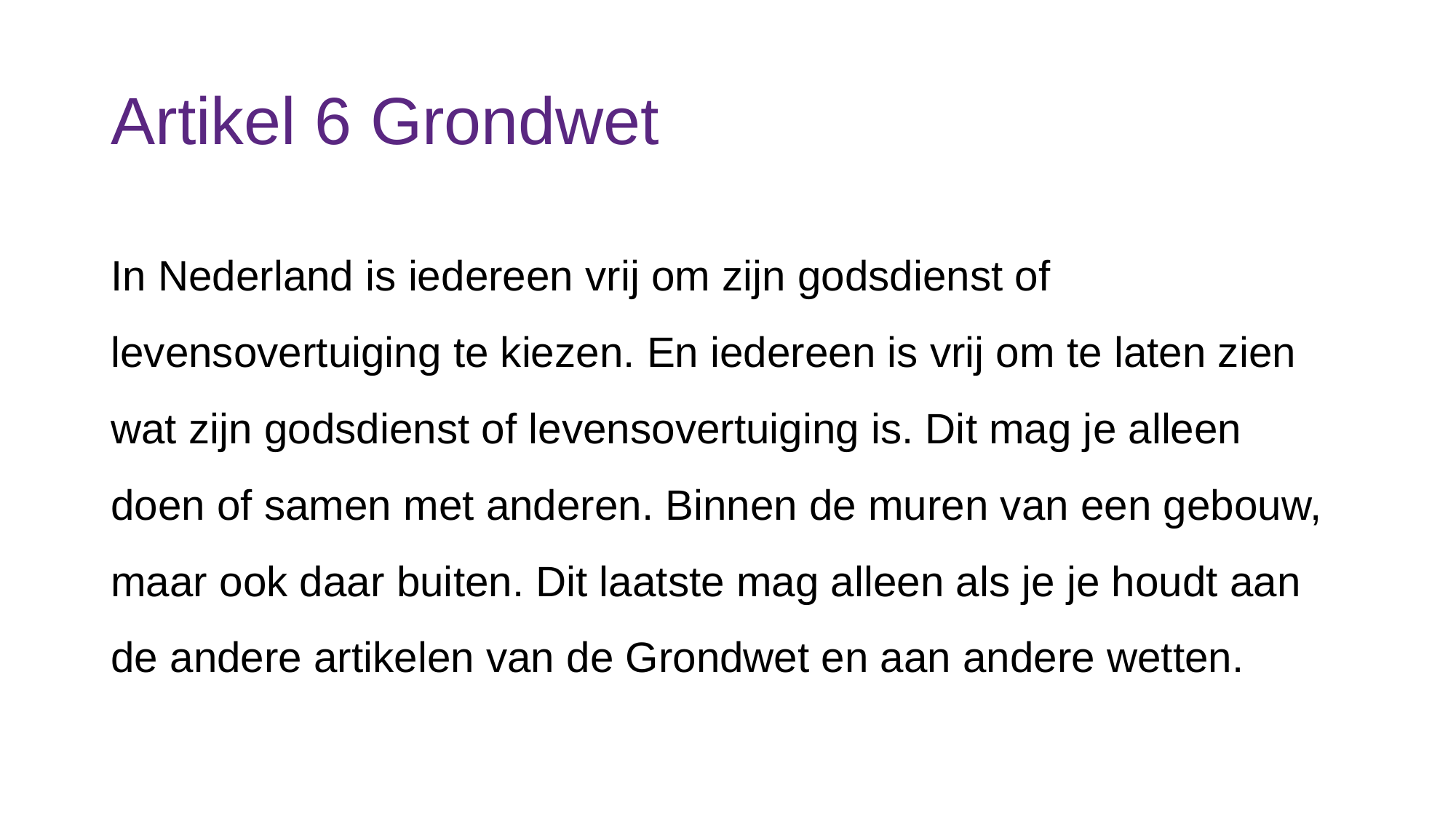

# Artikel 6 Grondwet
In Nederland is iedereen vrij om zijn godsdienst of levensovertuiging te kiezen. En iedereen is vrij om te laten zien wat zijn godsdienst of levensovertuiging is. Dit mag je alleen doen of samen met anderen. Binnen de muren van een gebouw, maar ook daar buiten. Dit laatste mag alleen als je je houdt aan de andere artikelen van de Grondwet en aan andere wetten.